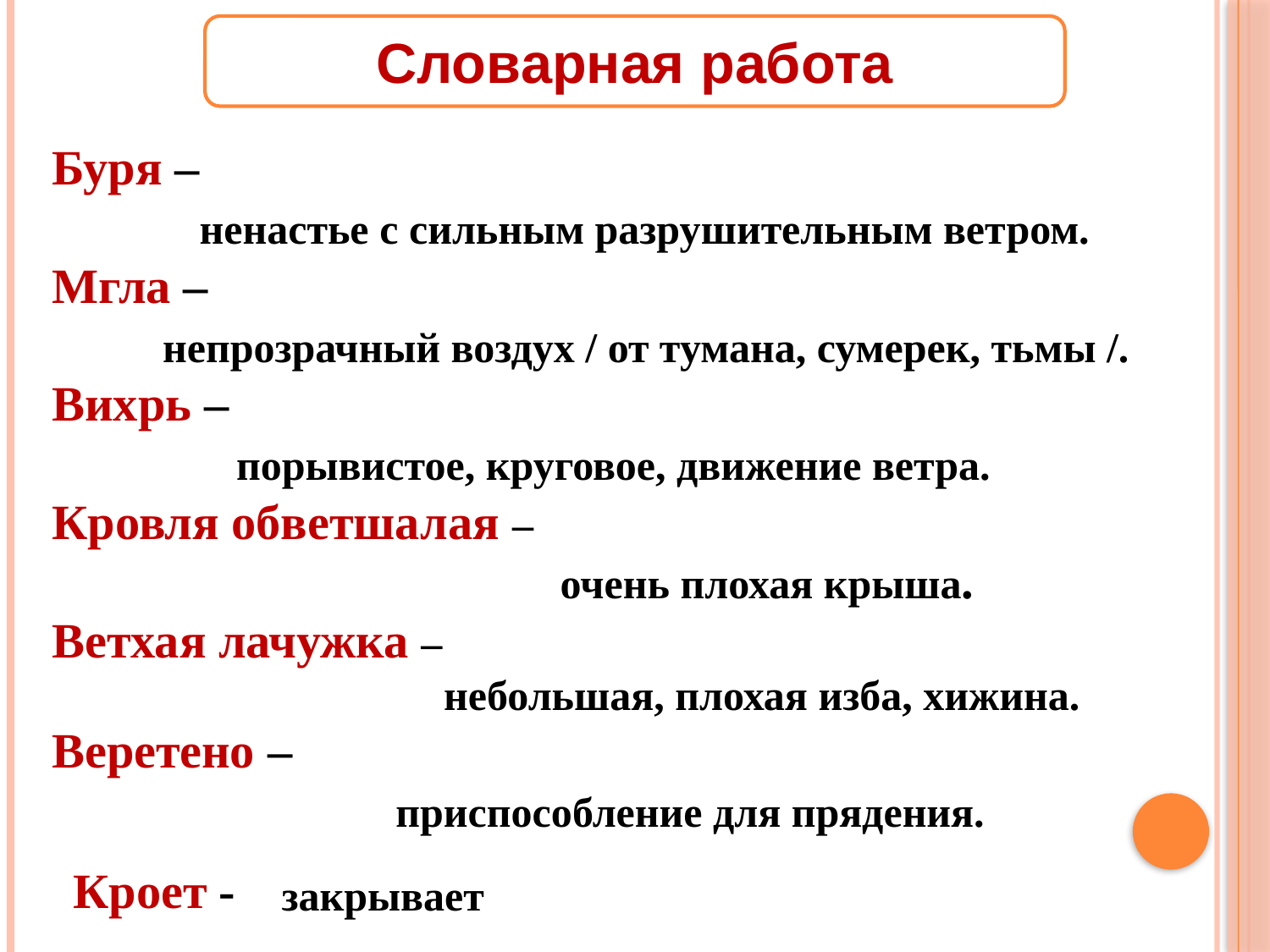

Словарная работа
Буря –
            ненастье с сильным разрушительным ветром.
Мгла –
         непрозрачный воздух / от тумана, сумерек, тьмы /.
Вихрь –
               порывистое, круговое, движение ветра. 
Кровля обветшалая –
                                                очень плохая крыша.
Ветхая лачужка –
                                     небольшая, плохая изба, хижина.
Веретено –
                            приспособление для прядения.
Кроет -
закрывает